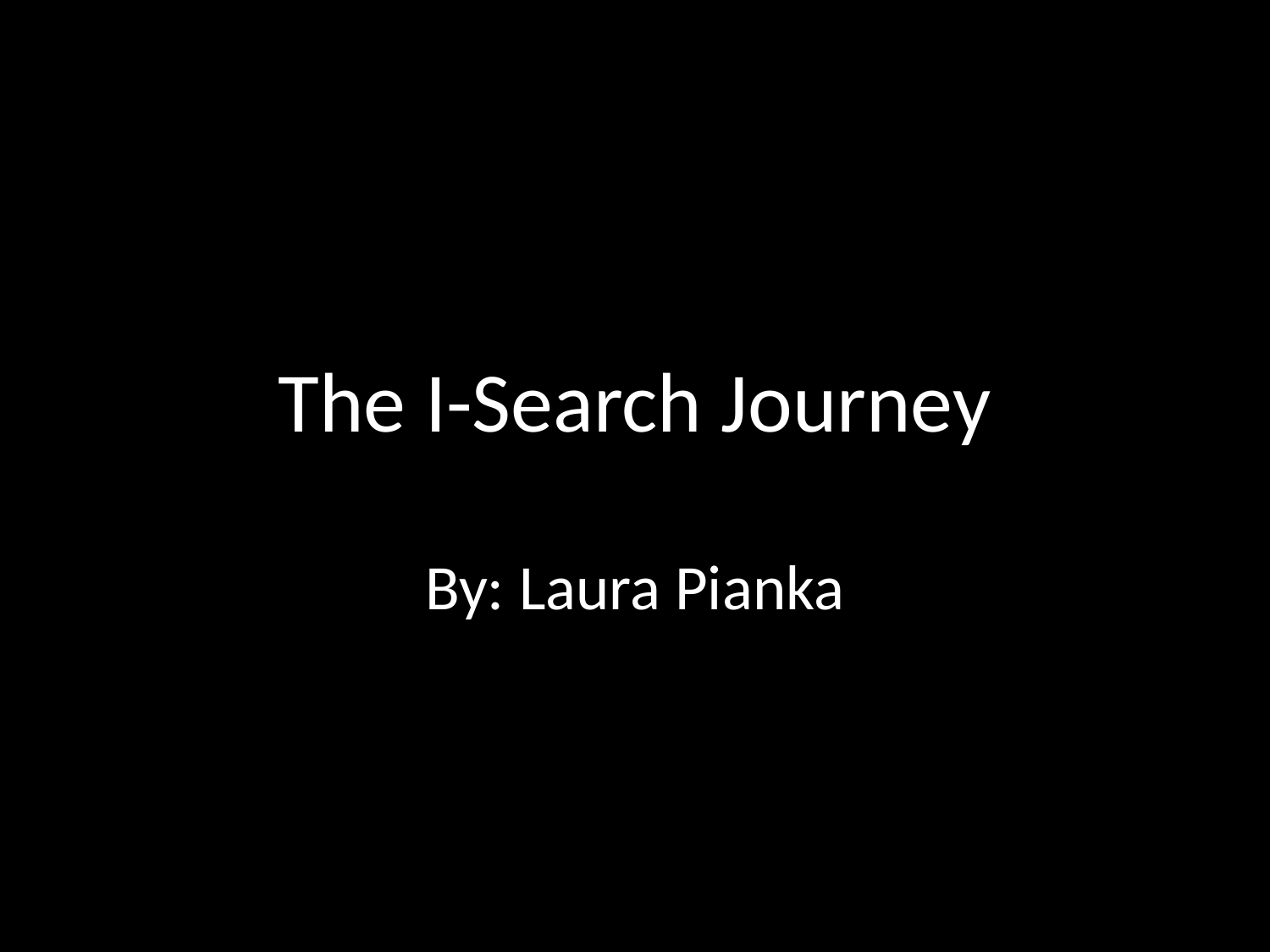

# The I-Search Journey
By: Laura Pianka